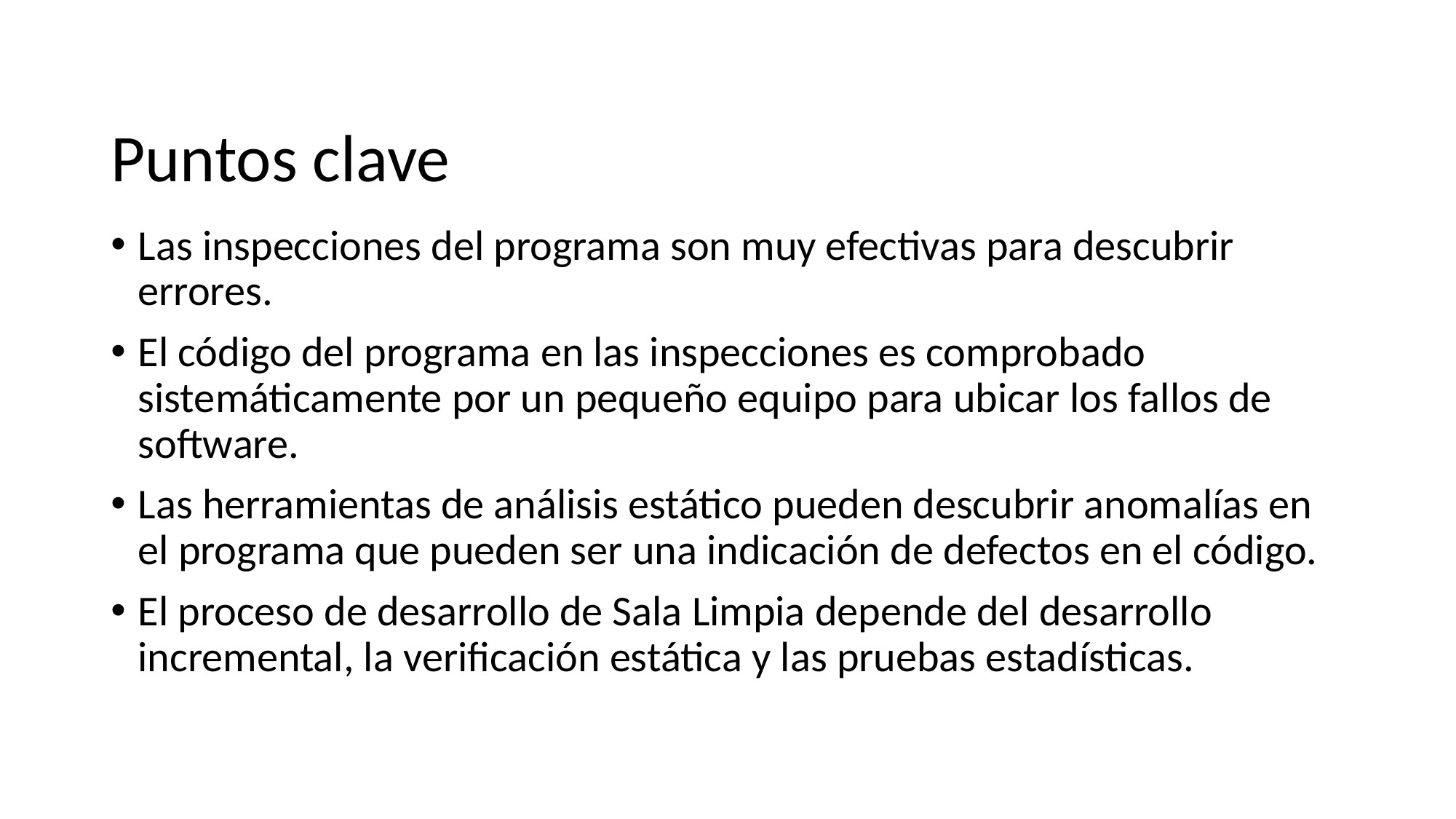

# Puntos clave
Las inspecciones del programa son muy efectivas para descubrir errores.
El código del programa en las inspecciones es comprobado sistemáticamente por un pequeño equipo para ubicar los fallos de software.
Las herramientas de análisis estático pueden descubrir anomalías en el programa que pueden ser una indicación de defectos en el código.
El proceso de desarrollo de Sala Limpia depende del desarrollo incremental, la verificación estática y las pruebas estadísticas.